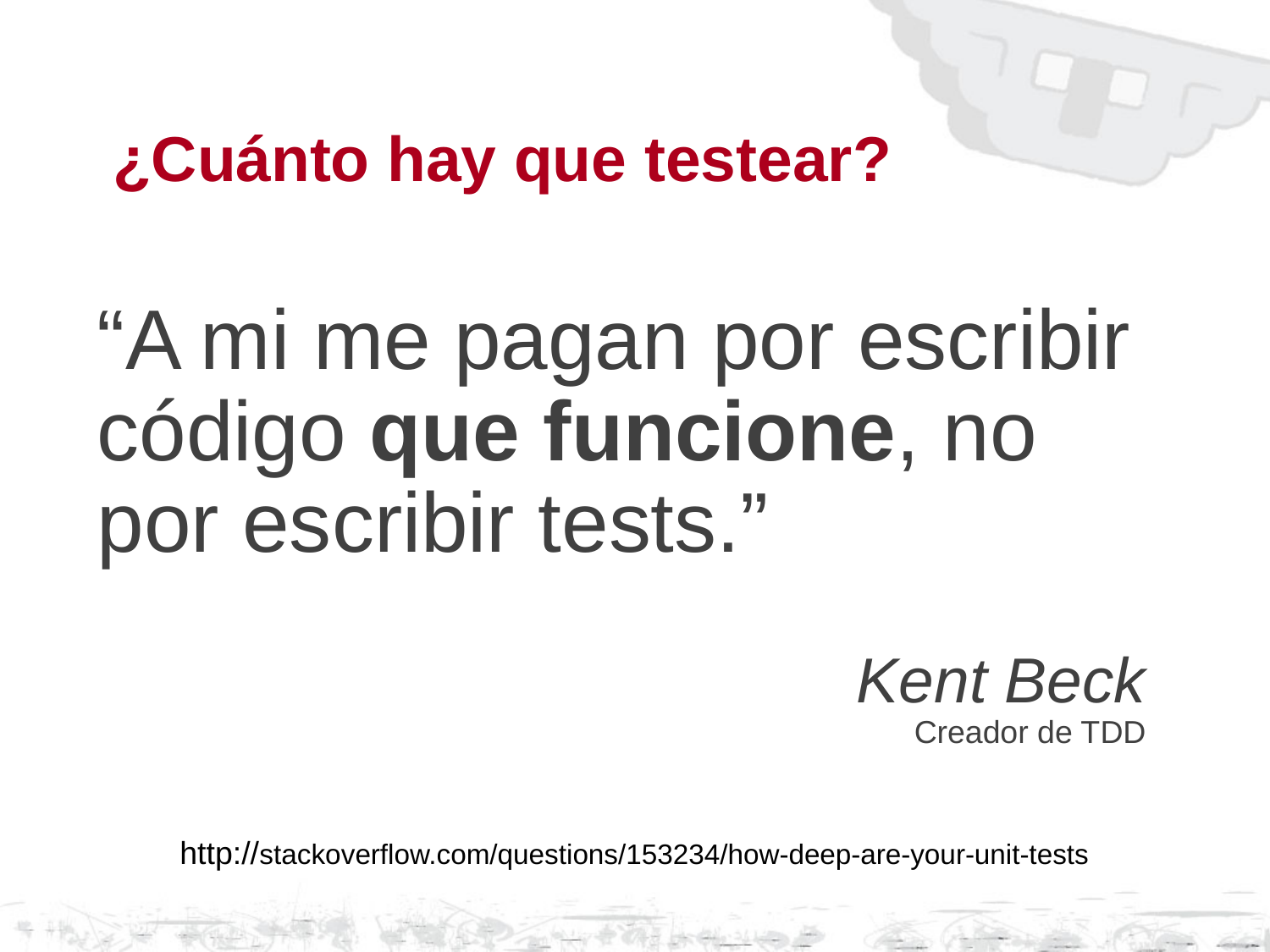

¿Cuánto hay que testear?
# “A mi me pagan por escribir código que funcione, no por escribir tests.”
Kent Beck
Creador de TDD
http://stackoverflow.com/questions/153234/how-deep-are-your-unit-tests